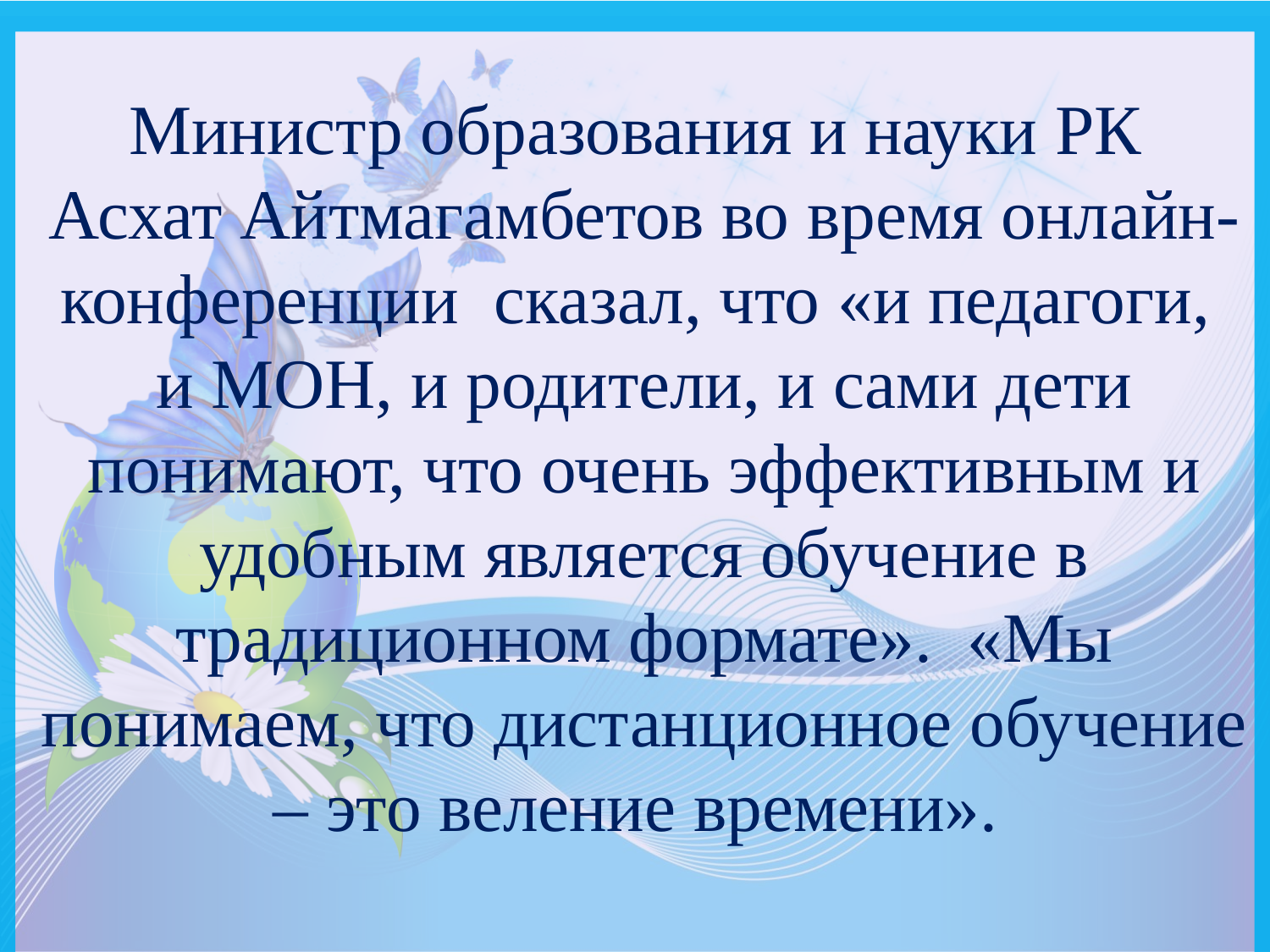

Министр образования и науки РК
Асхат Айтмагамбетов во время онлайн-конференции  сказал, что «и педагоги,
и МОН, и родители, и сами дети понимают, что очень эффективным и удобным является обучение в традиционном формате».  «Мы понимаем, что дистанционное обучение – это веление времени».